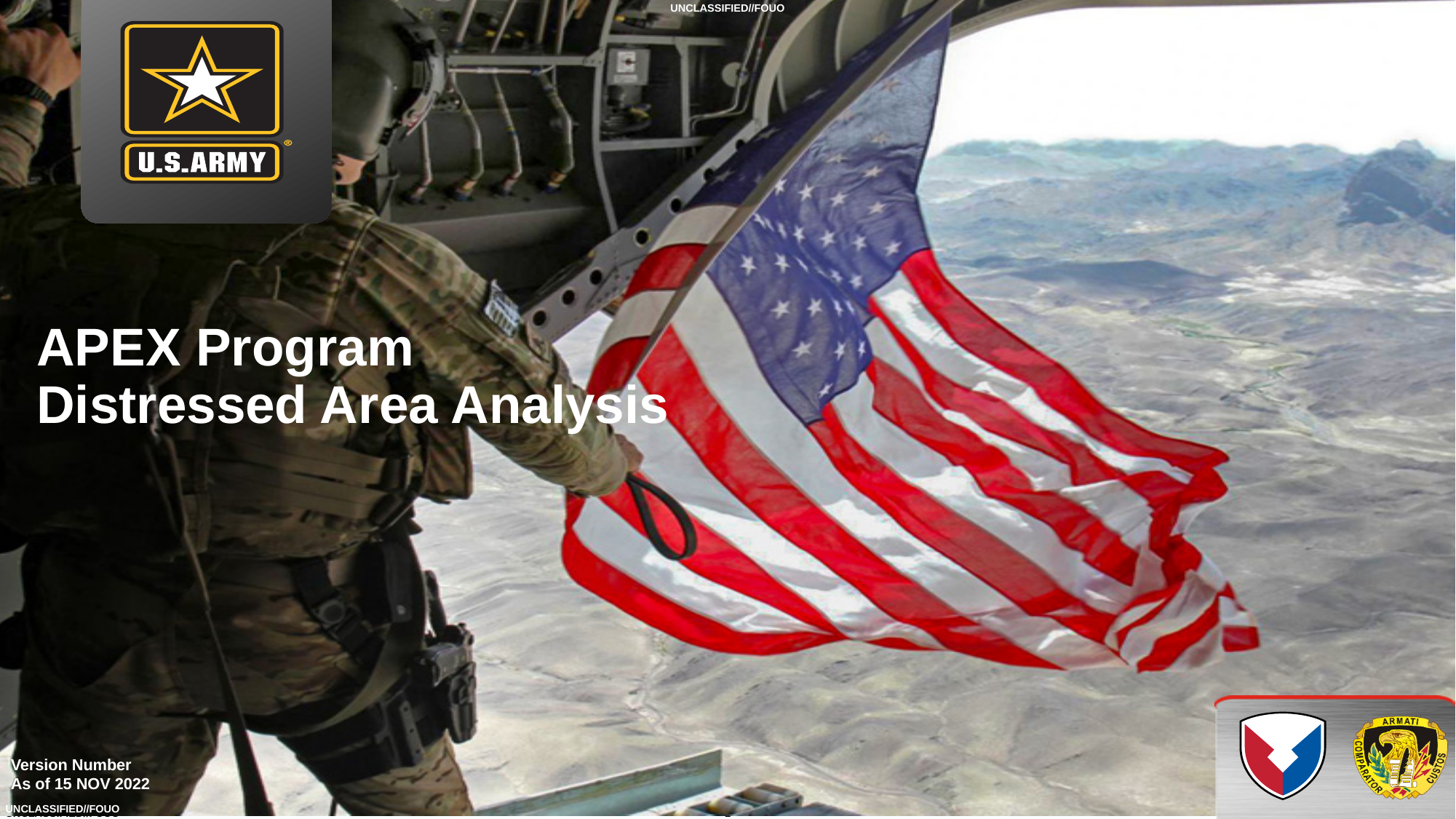

# APEX Program Distressed Area Analysis
Version Number
As of 15 NOV 2022